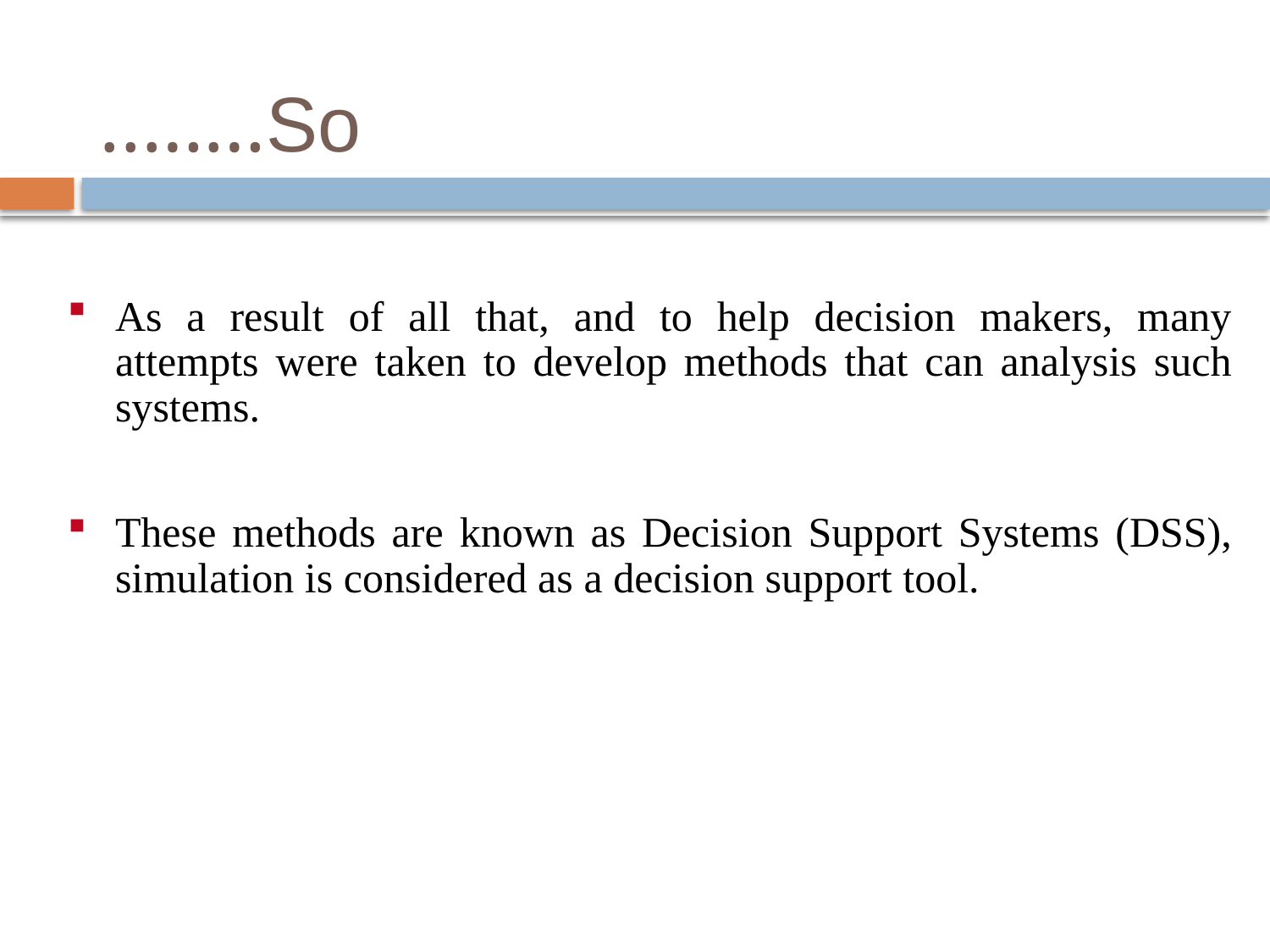

# So……..
As a result of all that, and to help decision makers, many attempts were taken to develop methods that can analysis such systems.

These methods are known as Decision Support Systems (DSS), simulation is considered as a decision support tool.